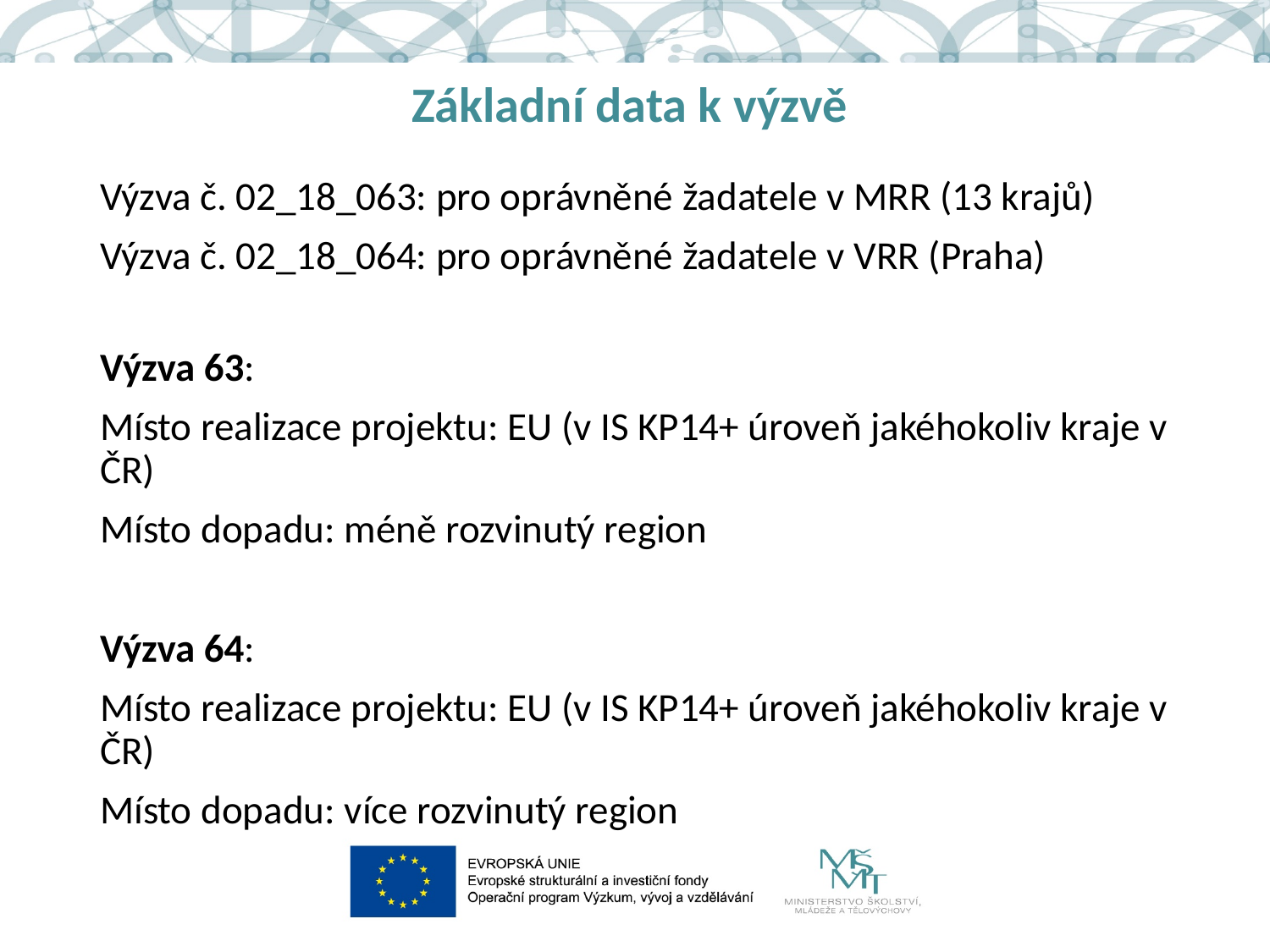

# Základní data k výzvě
Výzva č. 02_18_063: pro oprávněné žadatele v MRR (13 krajů)
Výzva č. 02_18_064: pro oprávněné žadatele v VRR (Praha)

Výzva 63:
Místo realizace projektu: EU (v IS KP14+ úroveň jakéhokoliv kraje v ČR)
Místo dopadu: méně rozvinutý region

Výzva 64:
Místo realizace projektu: EU (v IS KP14+ úroveň jakéhokoliv kraje v ČR)
Místo dopadu: více rozvinutý region